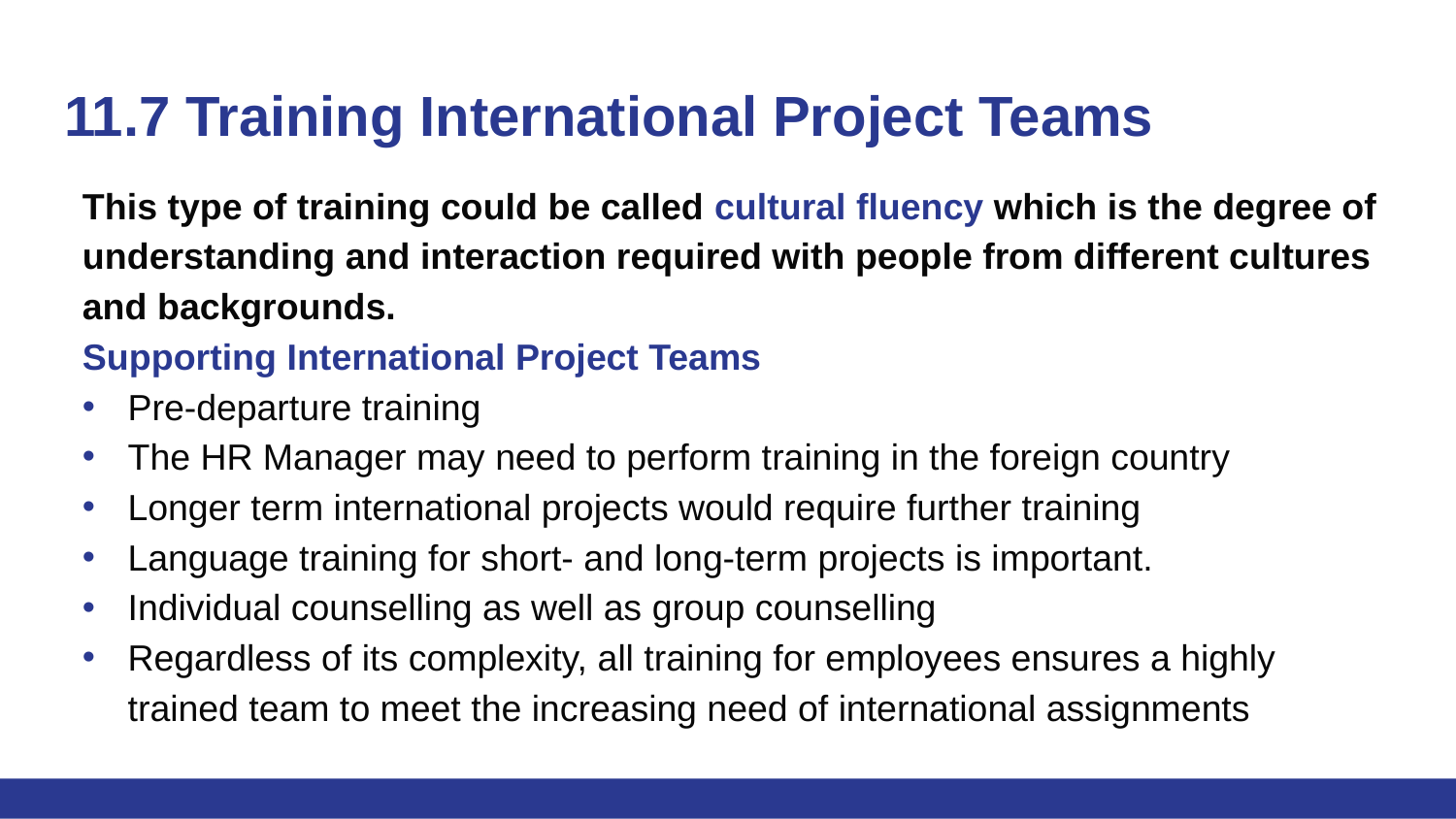

# 11.7 Training International Project Teams
This type of training could be called cultural fluency which is the degree of understanding and interaction required with people from different cultures and backgrounds.
Supporting International Project Teams
Pre-departure training
The HR Manager may need to perform training in the foreign country
Longer term international projects would require further training
Language training for short- and long-term projects is important.
Individual counselling as well as group counselling
Regardless of its complexity, all training for employees ensures a highly trained team to meet the increasing need of international assignments